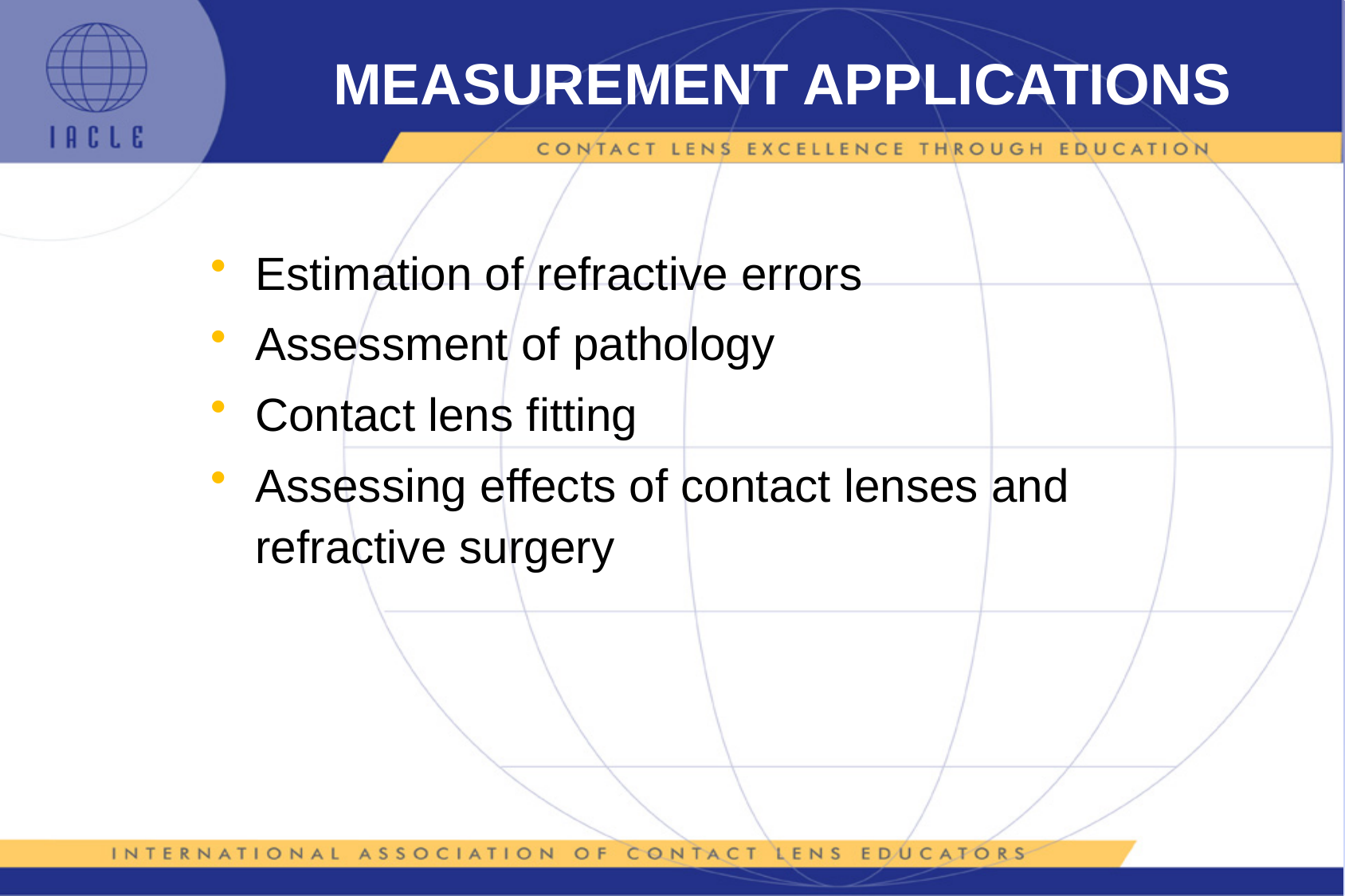

# MEASUREMENT APPLICATIONS
Estimation of refractive errors
Assessment of pathology
Contact lens fitting
Assessing effects of contact lenses and refractive surgery